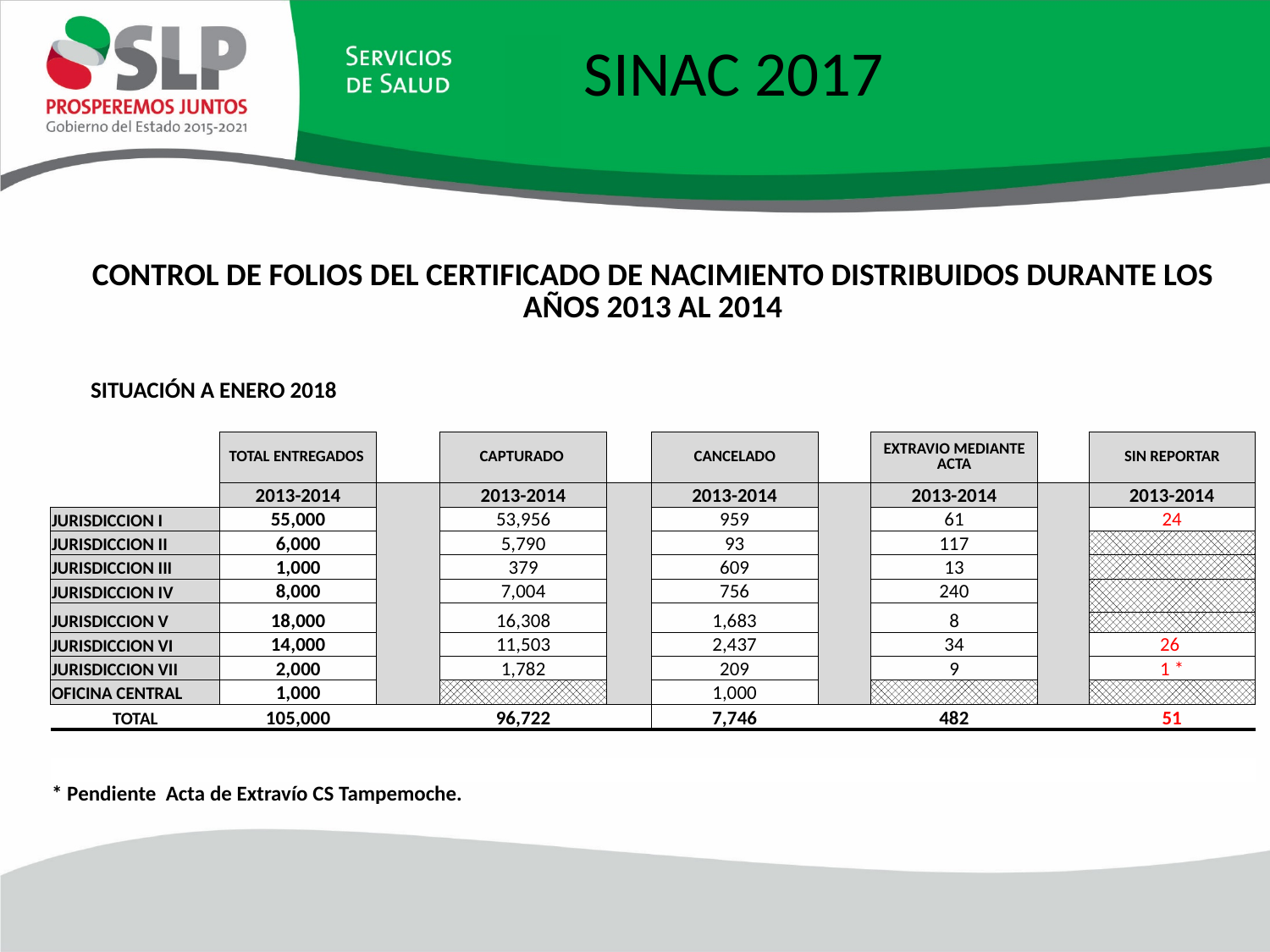

# SINAC 2017
| CONTROL DE FOLIOS DEL CERTIFICADO DE NACIMIENTO DISTRIBUIDOS DURANTE LOS AÑOS 2013 AL 2014 |  |  |  |  |  |  |  |  |  |  |  |  |  |  |  |
| --- | --- | --- | --- | --- | --- | --- | --- | --- | --- | --- | --- | --- | --- | --- | --- |
|  |  |  |  |  |  |  |  |  |  |  |  |  |  |  |  |
| SITUACIÓN A ENERO 2018 |  |  |  |  |  |  |  |  |  |  |  |  |  |  |  |
|  |  |  |  |  |  |  |  |  |  |  |  |  |  |  |  |
|  |  | TOTAL ENTREGADOS |  |  | CAPTURADO |  |  | CANCELADO |  |  | EXTRAVIO MEDIANTE ACTA |  |  | SIN REPORTAR |  |
|  |  | 2013-2014 |  |  | 2013-2014 |  |  | 2013-2014 |  |  | 2013-2014 |  |  | 2013-2014 |  |
| JURISDICCION I |  | 55,000 |  |  | 53,956 |  |  | 959 |  |  | 61 |  |  | 24 |  |
| JURISDICCION II |  | 6,000 |  |  | 5,790 |  |  | 93 |  |  | 117 |  |  |  |  |
| JURISDICCION III |  | 1,000 |  |  | 379 |  |  | 609 |  |  | 13 |  |  |  |  |
| JURISDICCION IV |  | 8,000 |  |  | 7,004 |  |  | 756 |  |  | 240 |  |  |  |  |
| JURISDICCION V |  | 18,000 |  |  | 16,308 |  |  | 1,683 |  |  | 8 |  |  |  |  |
|  |  |  |  |  |  |  |  |  |  |  |  |  |  |  |  |
| JURISDICCION VI |  | 14,000 |  |  | 11,503 |  |  | 2,437 |  |  | 34 |  |  | 26 |  |
| JURISDICCION VII |  | 2,000 |  |  | 1,782 |  |  | 209 |  |  | 9 |  |  | 1 \* |  |
| OFICINA CENTRAL |  | 1,000 |  |  |  |  |  | 1,000 |  |  |  |  |  |  |  |
| TOTAL |  | 105,000 |  |  | 96,722 |  |  | 7,746 |  |  | 482 |  |  | 51 |  |
|  |  |  |  |  |  |  |  |  |  |  |  |  |  |  |  |
|  |  |  |  |  |  |  |  |  |  |  |  |  |  |  |  |
| \* Pendiente Acta de Extravío CS Tampemoche. |  |  |  |  |  |  |  |  |  |  |  |  |  |  |  |
|  |  |  |  |  |  |  |  |  |  |  |  |  |  |  |  |